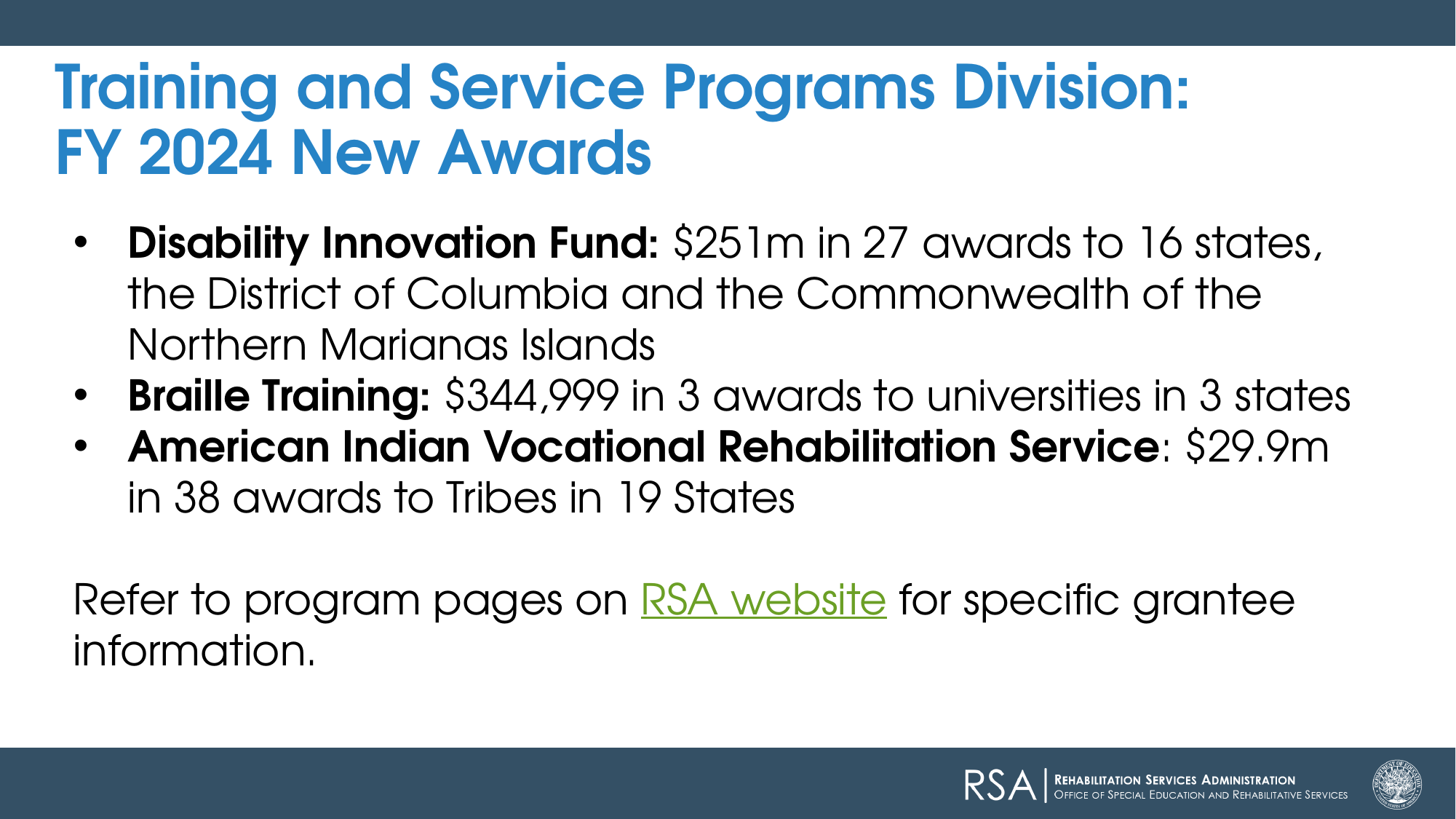

# Training and Service Programs Division: FY 2024 New Awards

Disability Innovation Fund: $251m in 27 awards to 16 states, the District of Columbia and the Commonwealth of the Northern Marianas Islands
Braille Training: $344,999 in 3 awards to universities in 3 states
American Indian Vocational Rehabilitation Service: $29.9m in 38 awards to Tribes in 19 States

Refer to program pages on RSA website for specific grantee information.